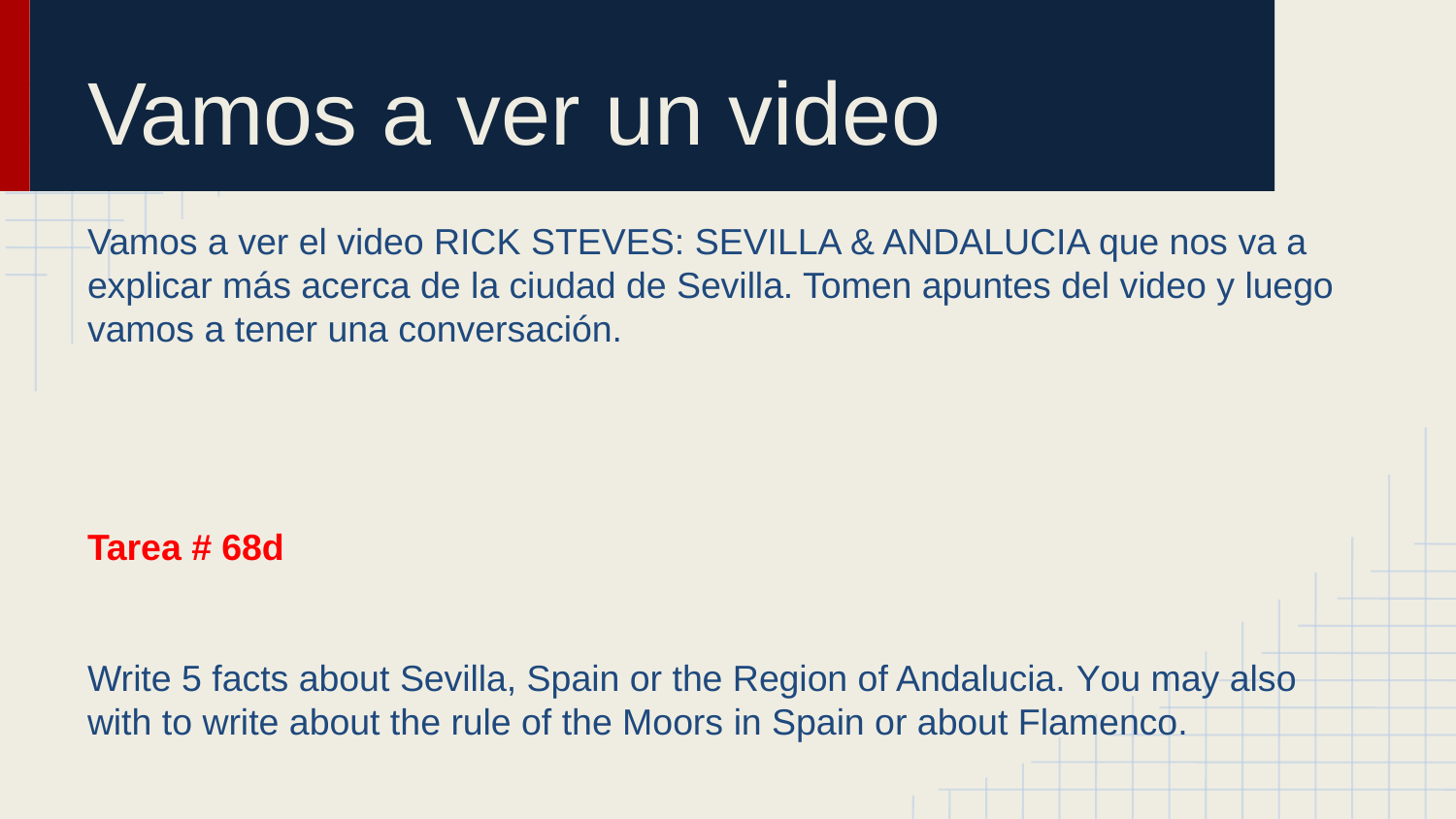

# Vamos a ver un video
Vamos a ver el video RICK STEVES: SEVILLA & ANDALUCIA que nos va a explicar más acerca de la ciudad de Sevilla. Tomen apuntes del video y luego vamos a tener una conversación.

Tarea # 68d

Write 5 facts about Sevilla, Spain or the Region of Andalucia. You may also with to write about the rule of the Moors in Spain or about Flamenco.